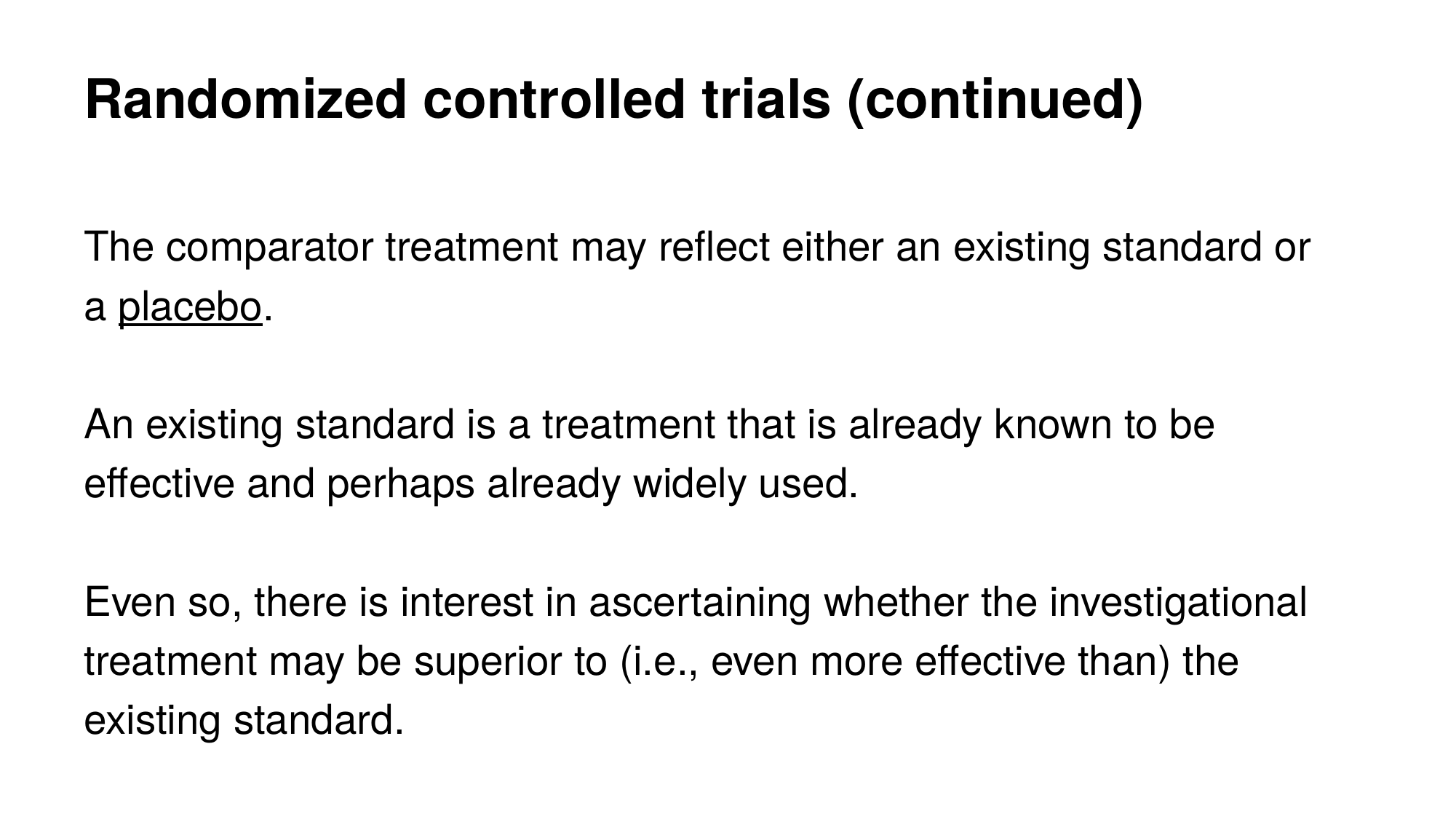

# Randomized controlled trials (continued)
The comparator treatment may reflect either an existing standard or a placebo.

An existing standard is a treatment that is already known to be effective and perhaps already widely used.

Even so, there is interest in ascertaining whether the investigational treatment may be superior to (i.e., even more effective than) the existing standard.